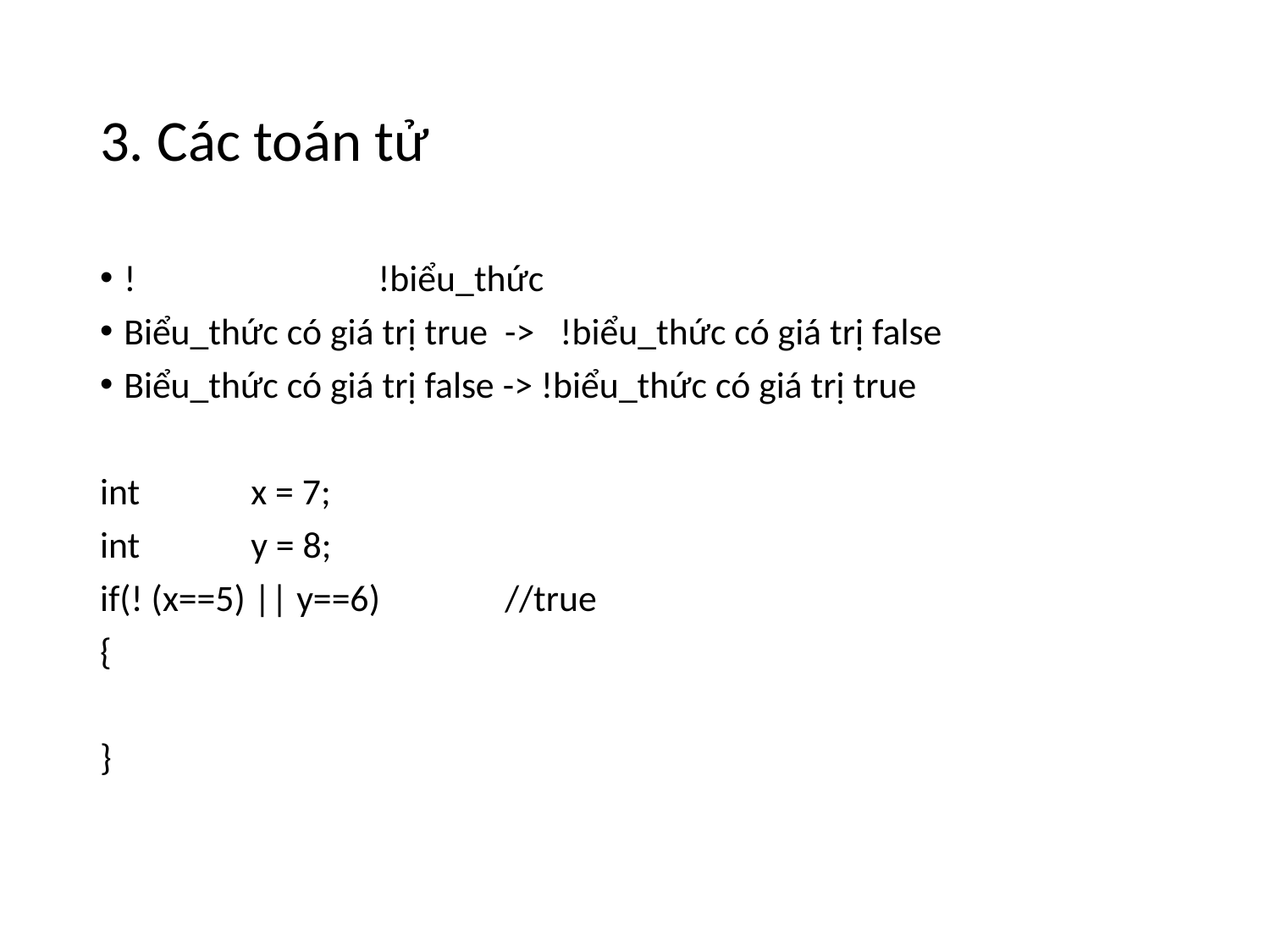

# 3. Các toán tử
!		!biểu_thức
Biểu_thức có giá trị true  ->   !biểu_thức có giá trị false
Biểu_thức có giá trị false -> !biểu_thức có giá trị true

int	x = 7;
int	y = 8;
if(! (x==5) || y==6)  	//true
{

}